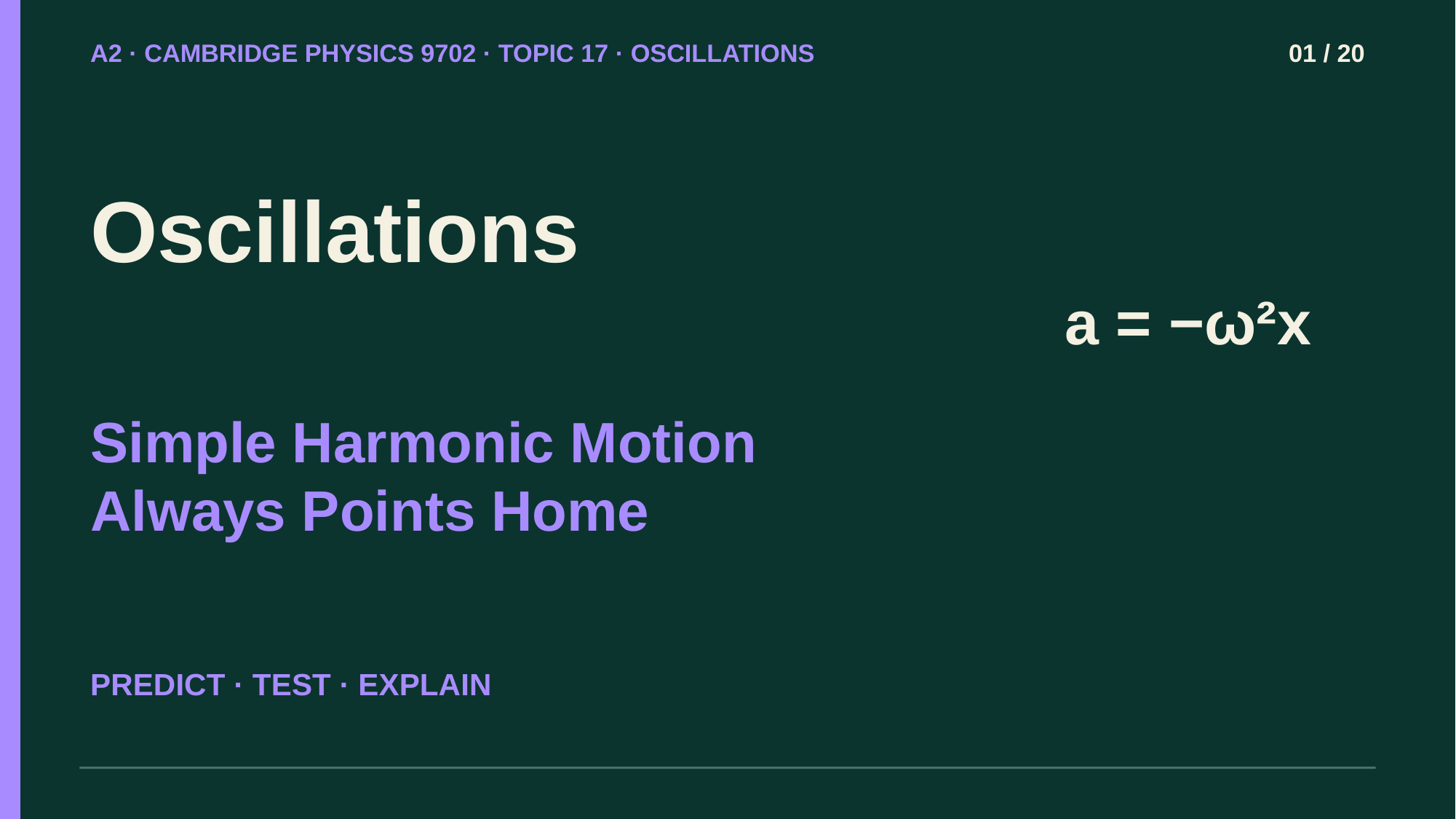

A2 · CAMBRIDGE PHYSICS 9702 · TOPIC 17 · OSCILLATIONS
01 / 20
Oscillations
a = −ω²x
Simple Harmonic Motion Always Points Home
PREDICT · TEST · EXPLAIN